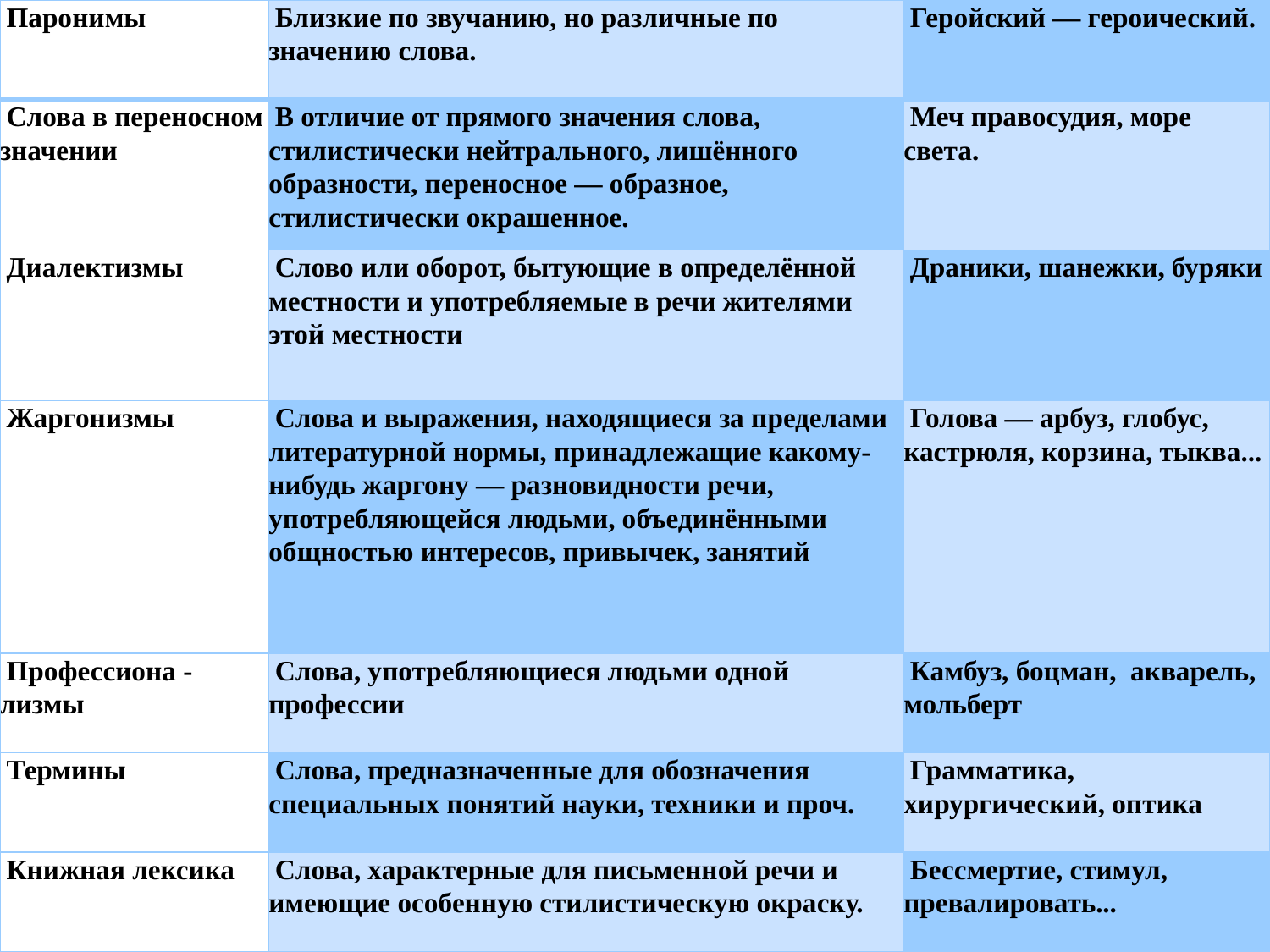

| Паронимы | Близкие по звучанию, но различные по значению слова. | Геройский — героический. |
| --- | --- | --- |
| Слова в переносном значении | В отличие от прямого значения слова, стилистически нейтрального, лишённого образности, переносное — образное, стилистически окрашенное. | Меч правосудия, море света. |
| Диалектизмы | Слово или оборот, бытующие в определённой местности и употребляемые в речи жителями этой местности | Драники, шанежки, буряки |
| Жаргонизмы | Слова и выражения, находящиеся за пределами литературной нормы, принадлежащие какому-нибудь жаргону — разновидности речи, употребляющейся людьми, объединёнными общностью интересов, привычек, занятий | Голова — арбуз, глобус, кастрюля, корзина, тыква... |
| Профессиона -лизмы | Слова, употребляющиеся людьми одной профессии | Камбуз, боцман,  акварель, мольберт |
| Термины | Слова, предназначенные для обозначения специальных понятий науки, техники и проч. | Грамматика, хирургический, оптика |
| Книжная лексика | Слова, характерные для письменной речи и имеющие особенную стилистическую окраску. | Бессмертие, стимул, превалировать... |